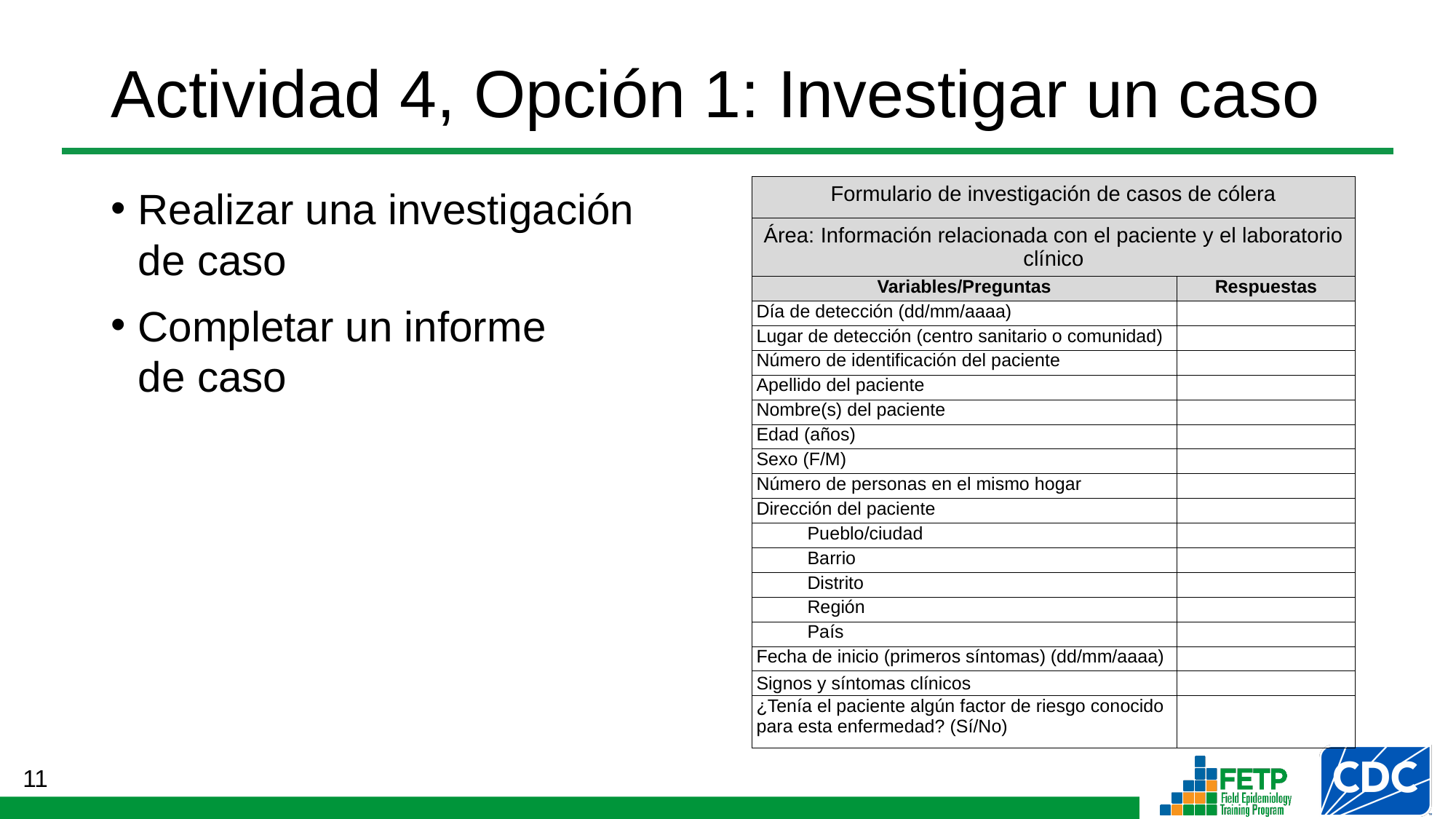

# Actividad 4, Opción 1: Investigar un caso
Realizar una investigación de caso
Completar un informe
de caso
| Formulario de investigación de casos de cólera |  |
| --- | --- |
| Área: Información relacionada con el paciente y el laboratorio clínico |  |
| Variables/Preguntas | Respuestas |
| Día de detección (dd/mm/aaaa) |  |
| Lugar de detección (centro sanitario o comunidad) |  |
| Número de identificación del paciente |  |
| Apellido del paciente |  |
| Nombre(s) del paciente |  |
| Edad (años) |  |
| Sexo (F/M) |  |
| Número de personas en el mismo hogar |  |
| Dirección del paciente |  |
| Pueblo/ciudad |  |
| Barrio |  |
| Distrito |  |
| Región |  |
| País |  |
| Fecha de inicio (primeros síntomas) (dd/mm/aaaa) |  |
| Signos y síntomas clínicos |  |
| ¿Tenía el paciente algún factor de riesgo conocido para esta enfermedad? (Sí/No) |  |